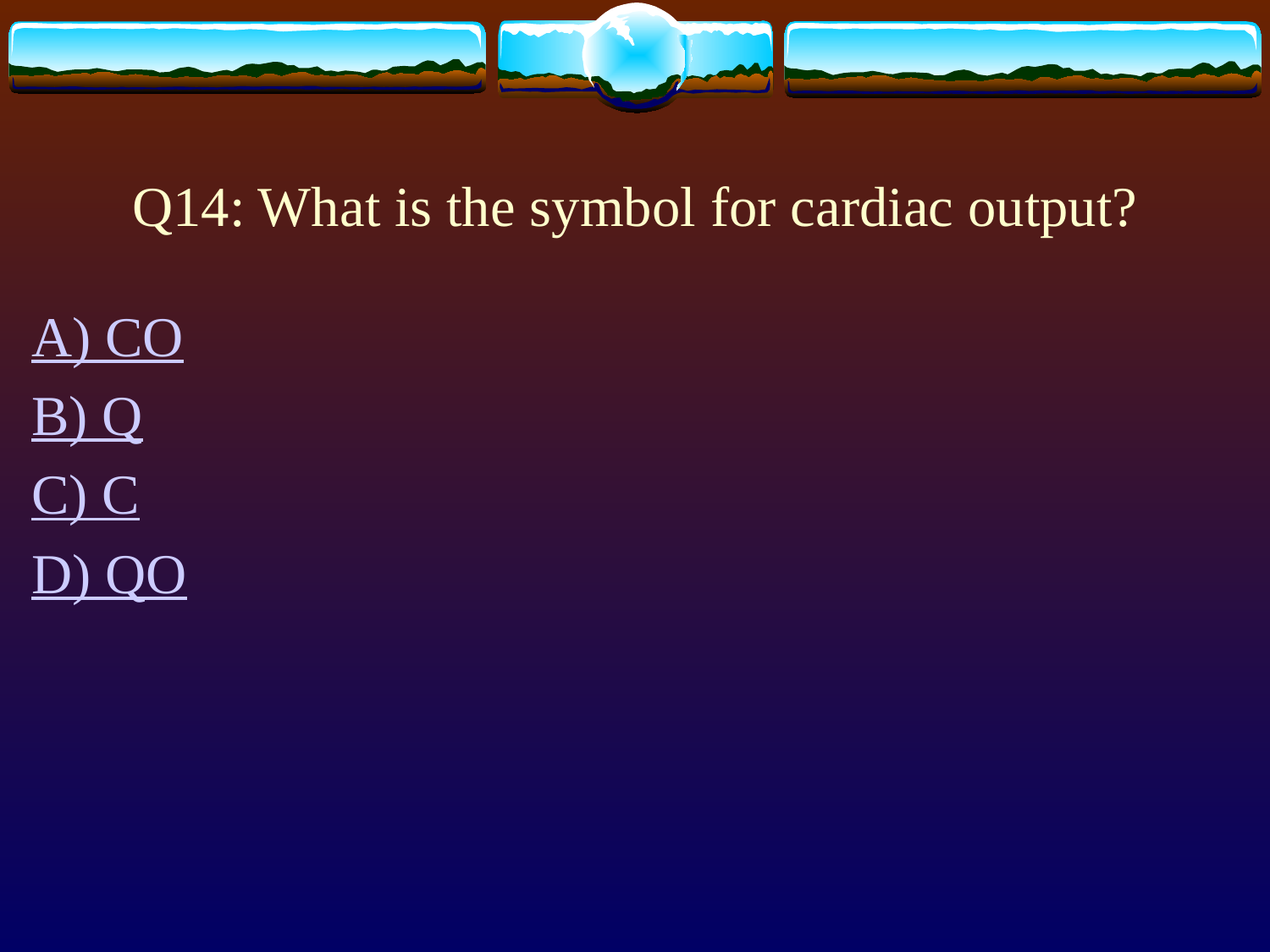

# Q14: What is the symbol for cardiac output?
A) CO
B) Q
C) C
D) QO